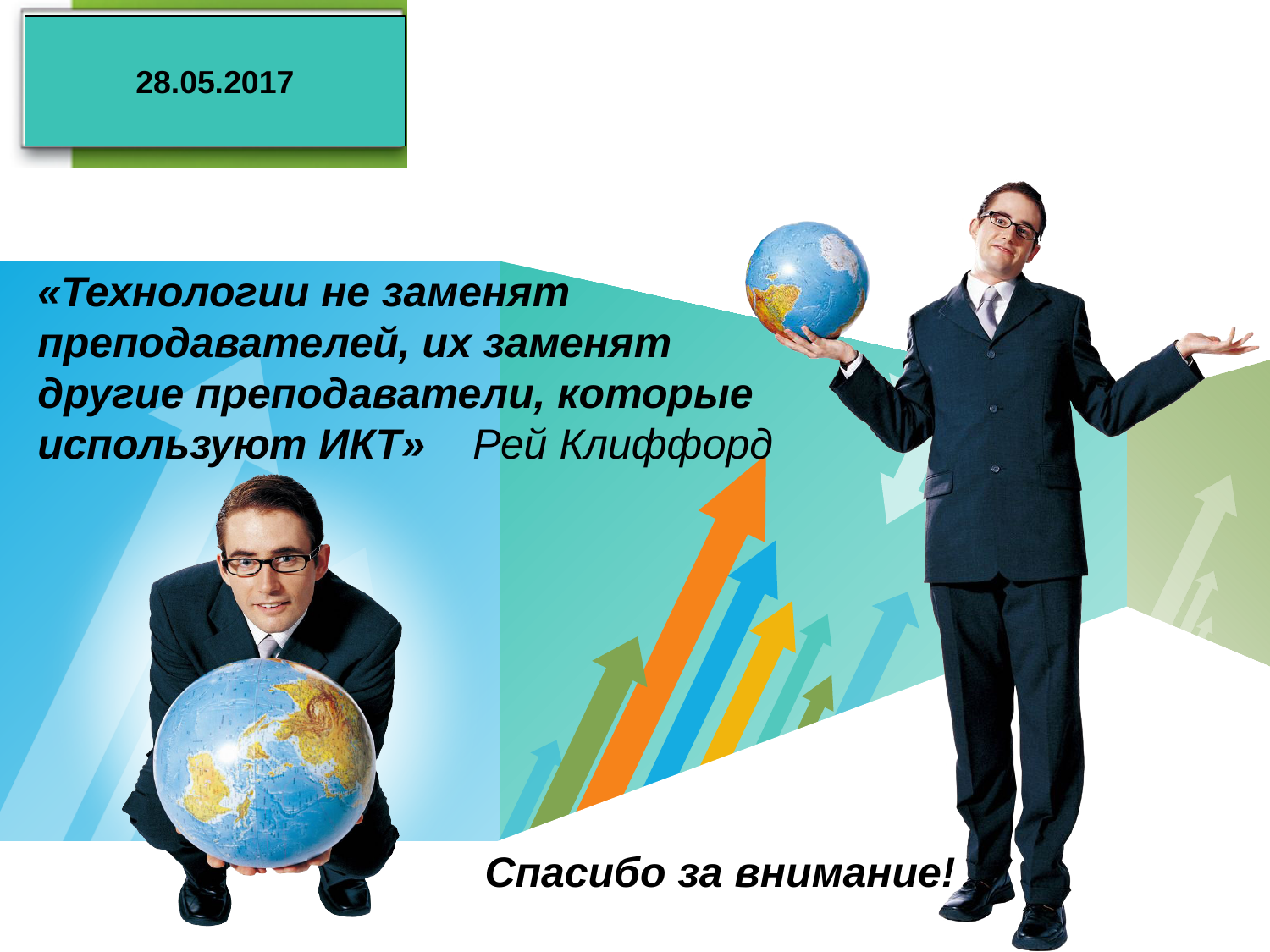

28.05.2017
# «Технологии не заменят преподавателей, их заменят другие преподаватели, которые используют ИКТ»    Рей Клиффорд
Спасибо за внимание!